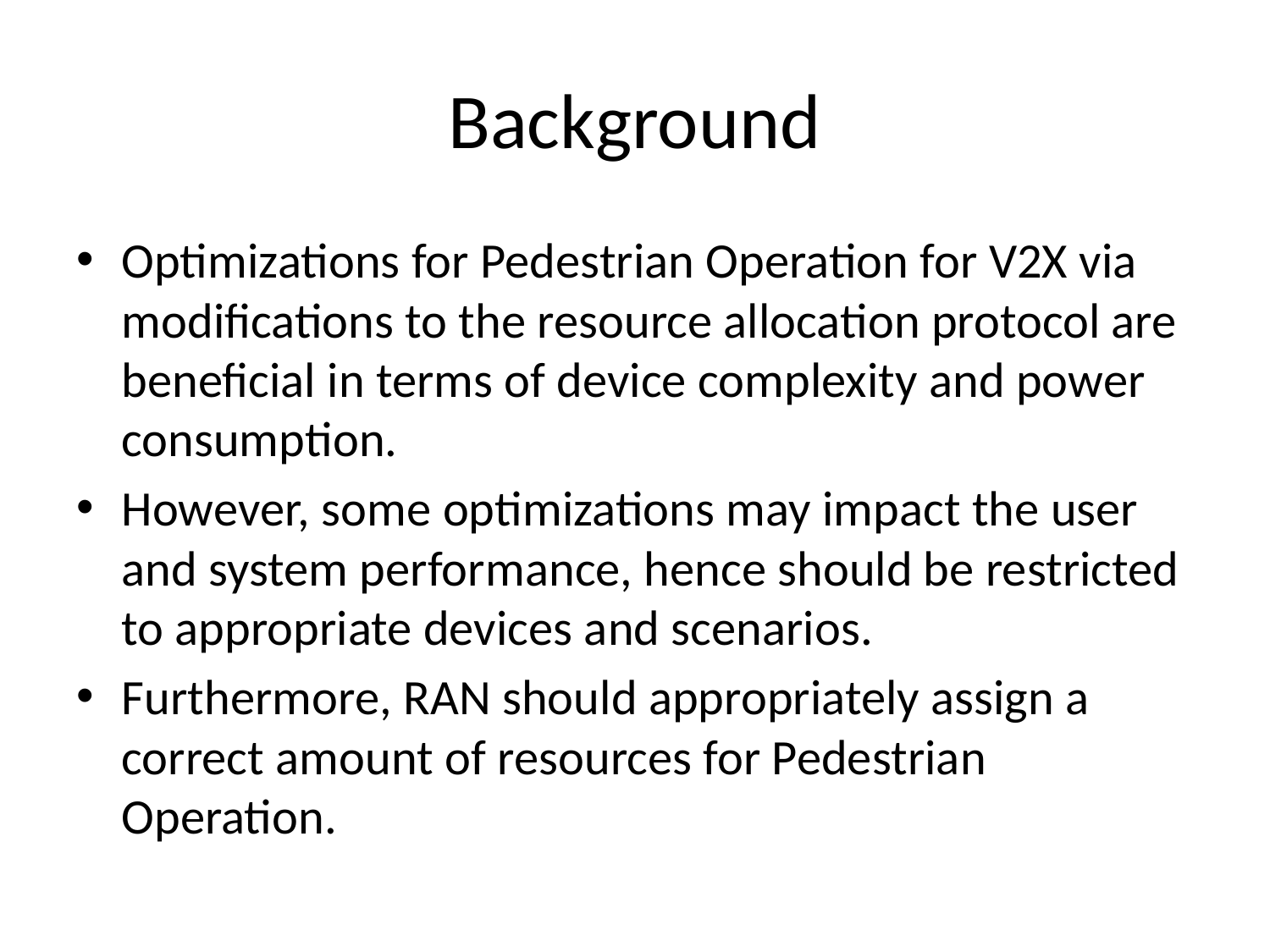

# Background
Optimizations for Pedestrian Operation for V2X via modifications to the resource allocation protocol are beneficial in terms of device complexity and power consumption.
However, some optimizations may impact the user and system performance, hence should be restricted to appropriate devices and scenarios.
Furthermore, RAN should appropriately assign a correct amount of resources for Pedestrian Operation.